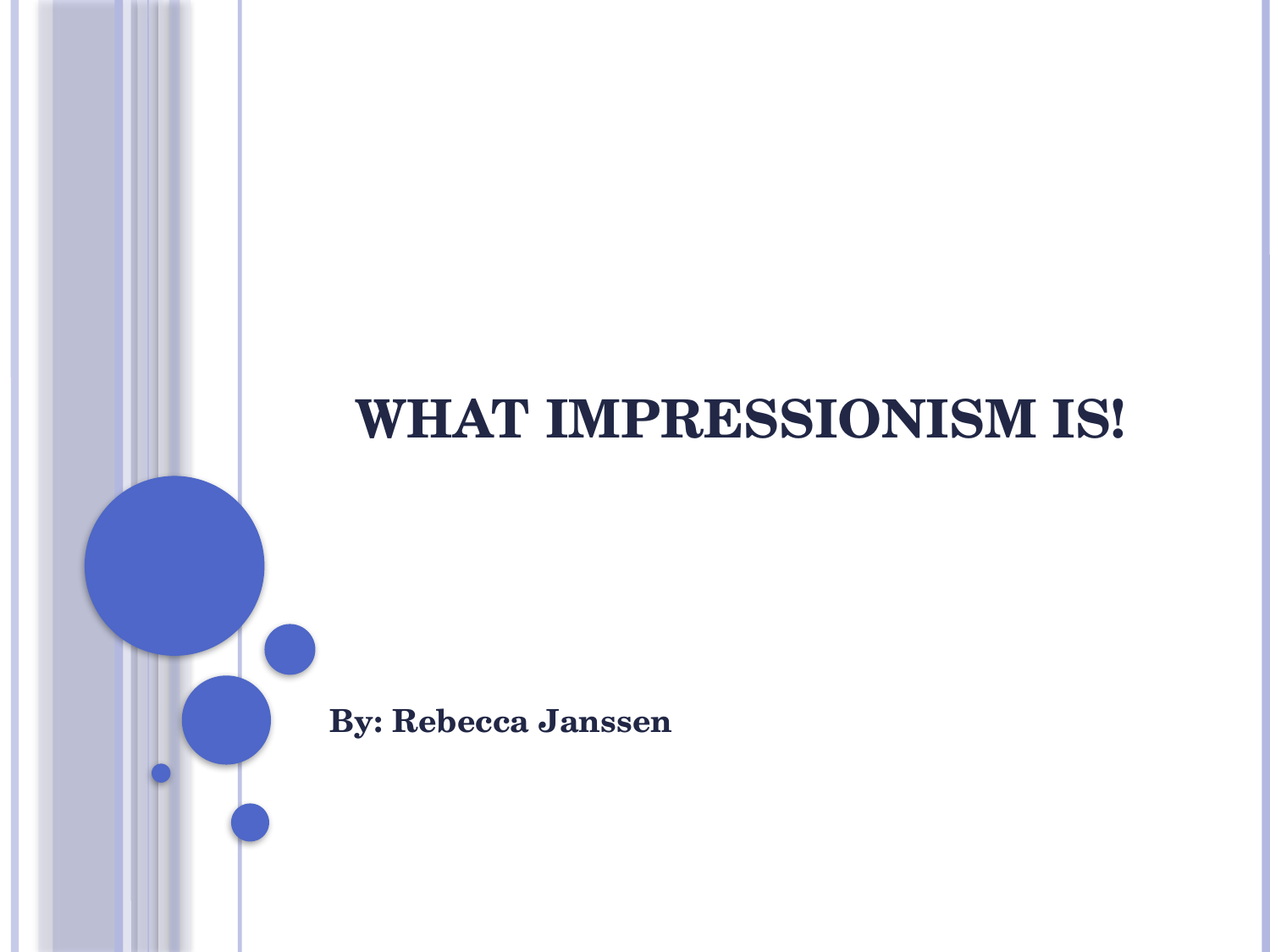

# What Impressionism Is!
By: Rebecca Janssen